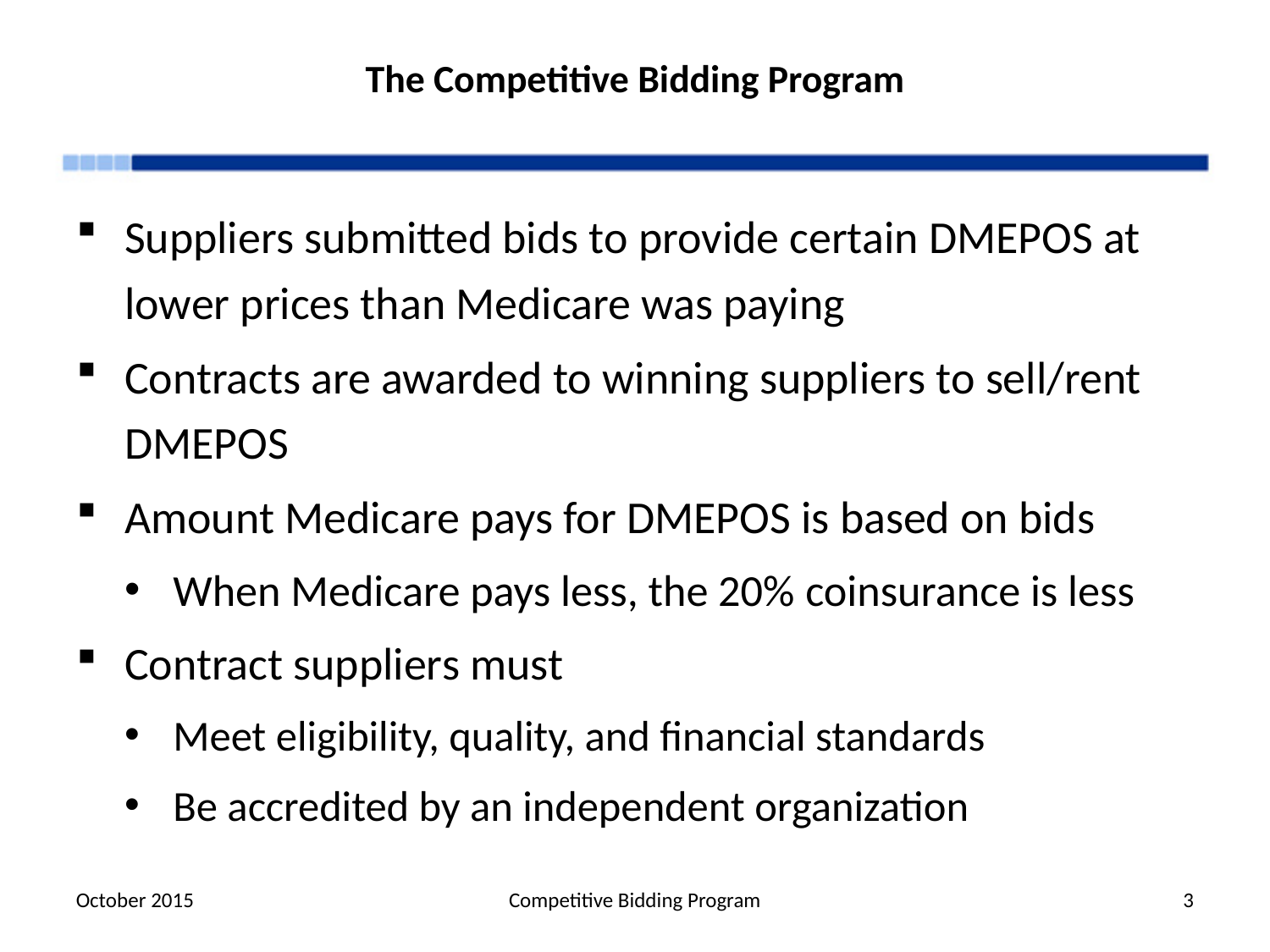

# The Competitive Bidding Program
Suppliers submitted bids to provide certain DMEPOS at lower prices than Medicare was paying
Contracts are awarded to winning suppliers to sell/rent DMEPOS
Amount Medicare pays for DMEPOS is based on bids
When Medicare pays less, the 20% coinsurance is less
Contract suppliers must
Meet eligibility, quality, and financial standards
Be accredited by an independent organization

October 2015
Competitive Bidding Program
3